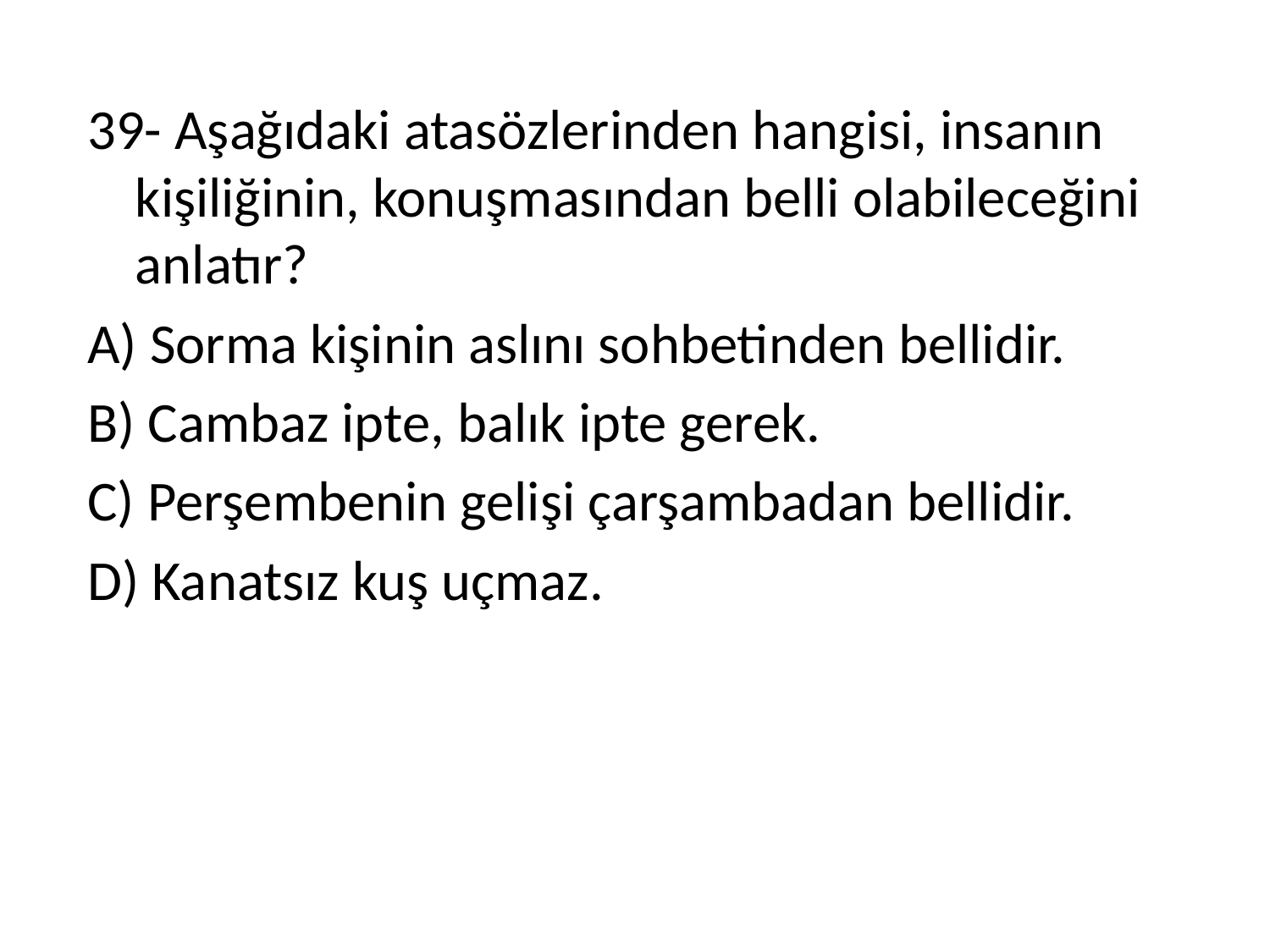

39- Aşağıdaki atasözlerinden hangisi, insanın kişiliğinin, konuşmasından belli olabileceğini anlatır?
A) Sorma kişinin aslını sohbetinden bellidir.
B) Cambaz ipte, balık ipte gerek.
C) Perşembenin gelişi çarşambadan bellidir.
D) Kanatsız kuş uçmaz.